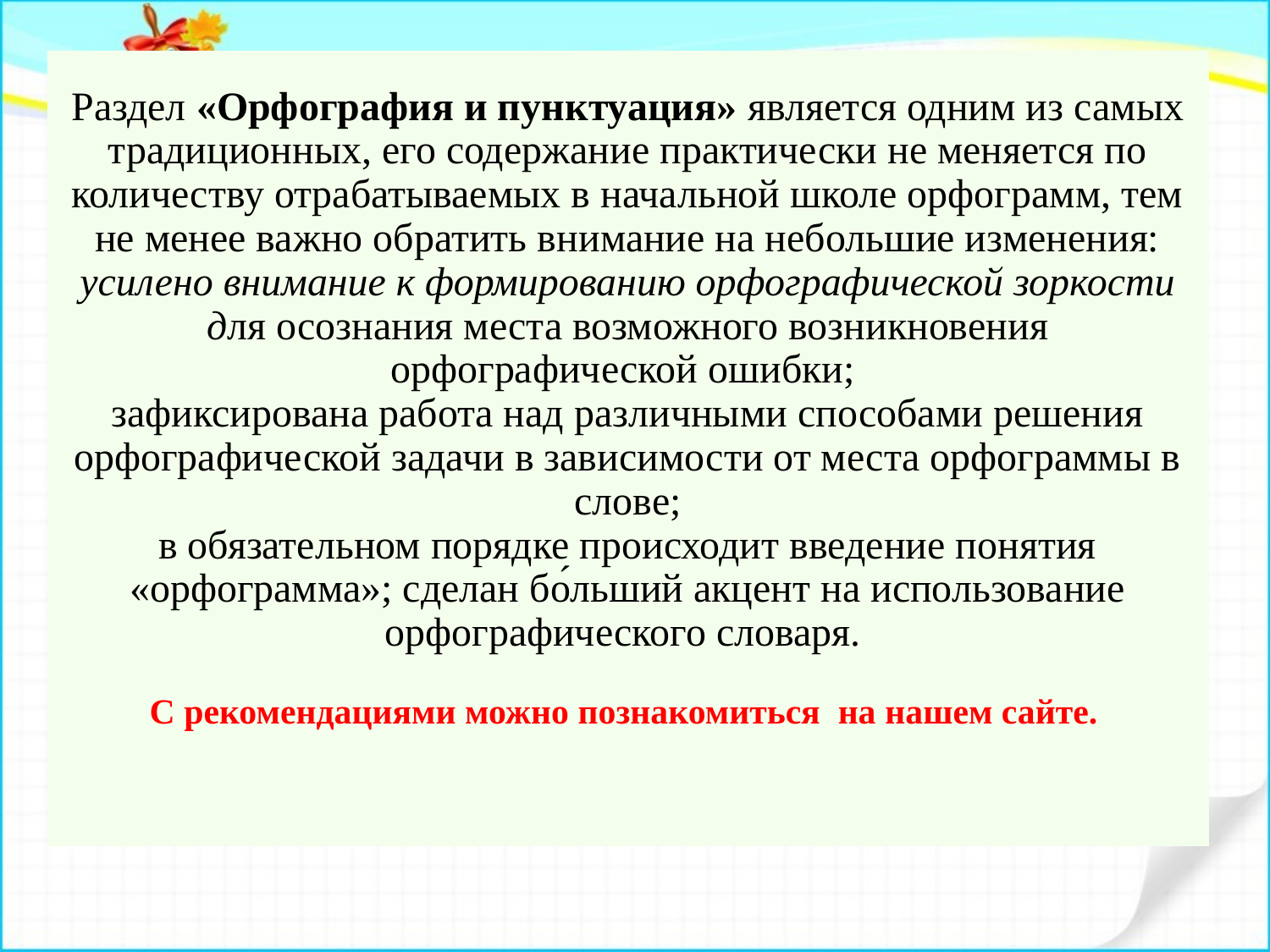

# Раздел «Орфография и пунктуация» является одним из самых традиционных, его содержание практически не меняется по количеству отрабатываемых в начальной школе орфограмм, тем не менее важно обратить внимание на небольшие изменения: усилено внимание к формированию орфографической зоркости для осознания места возможного возникновения орфографической ошибки; зафиксирована работа над различными способами решения орфографической задачи в зависимости от места орфограммы в слове; в обязательном порядке происходит введение понятия «орфограмма»; сделан бо́льший акцент на использование орфографического словаря. С рекомендациями можно познакомиться  на нашем сайте.